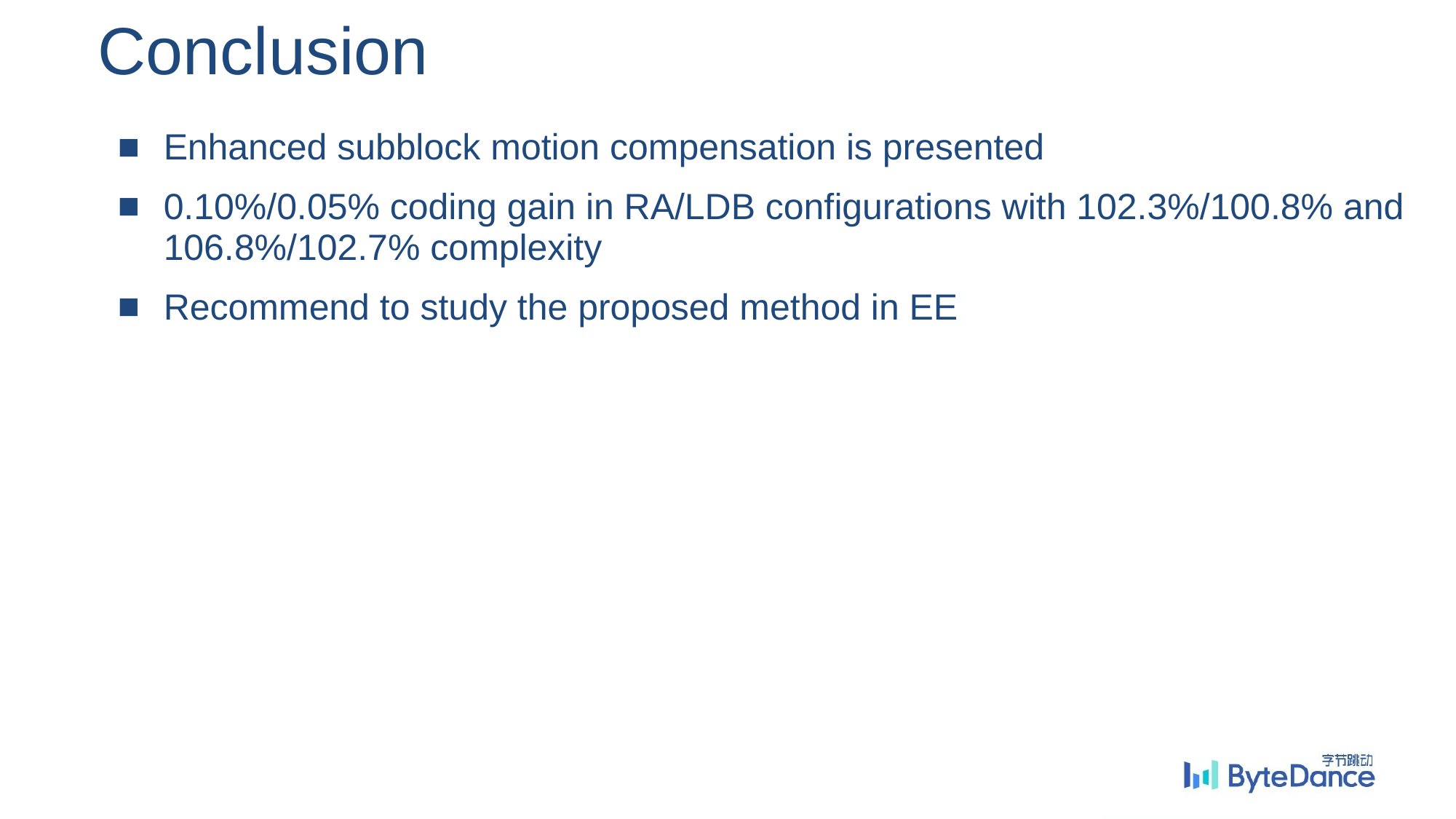

# Conclusion
Enhanced subblock motion compensation is presented
0.10%/0.05% coding gain in RA/LDB configurations with 102.3%/100.8% and 106.8%/102.7% complexity
Recommend to study the proposed method in EE
7